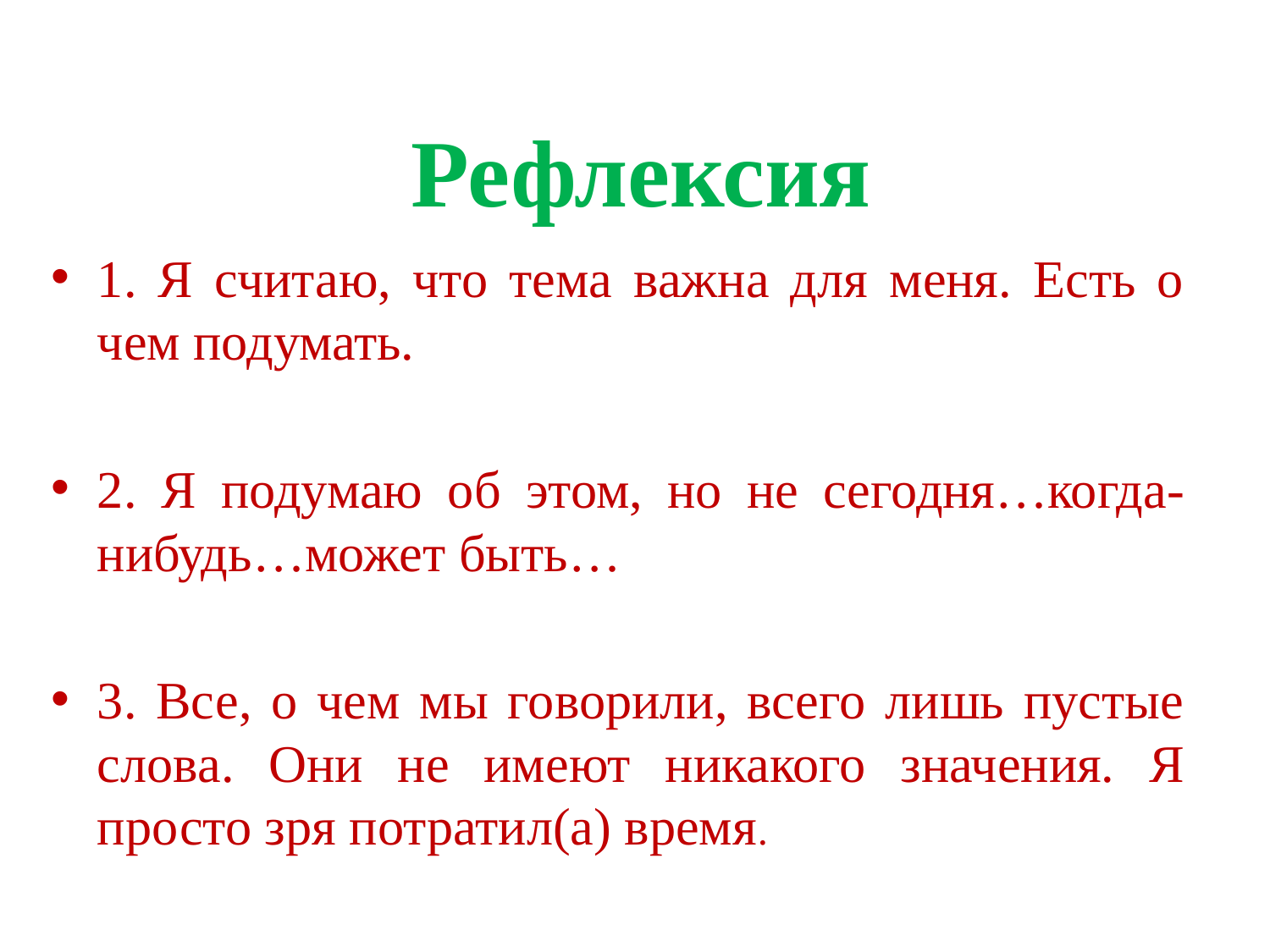

# Рефлексия
1. Я считаю, что тема важна для меня. Есть о чем подумать.

2. Я подумаю об этом, но не сегодня…когда-нибудь…может быть…

3. Все, о чем мы говорили, всего лишь пустые слова. Они не имеют никакого значения. Я просто зря потратил(а) время.